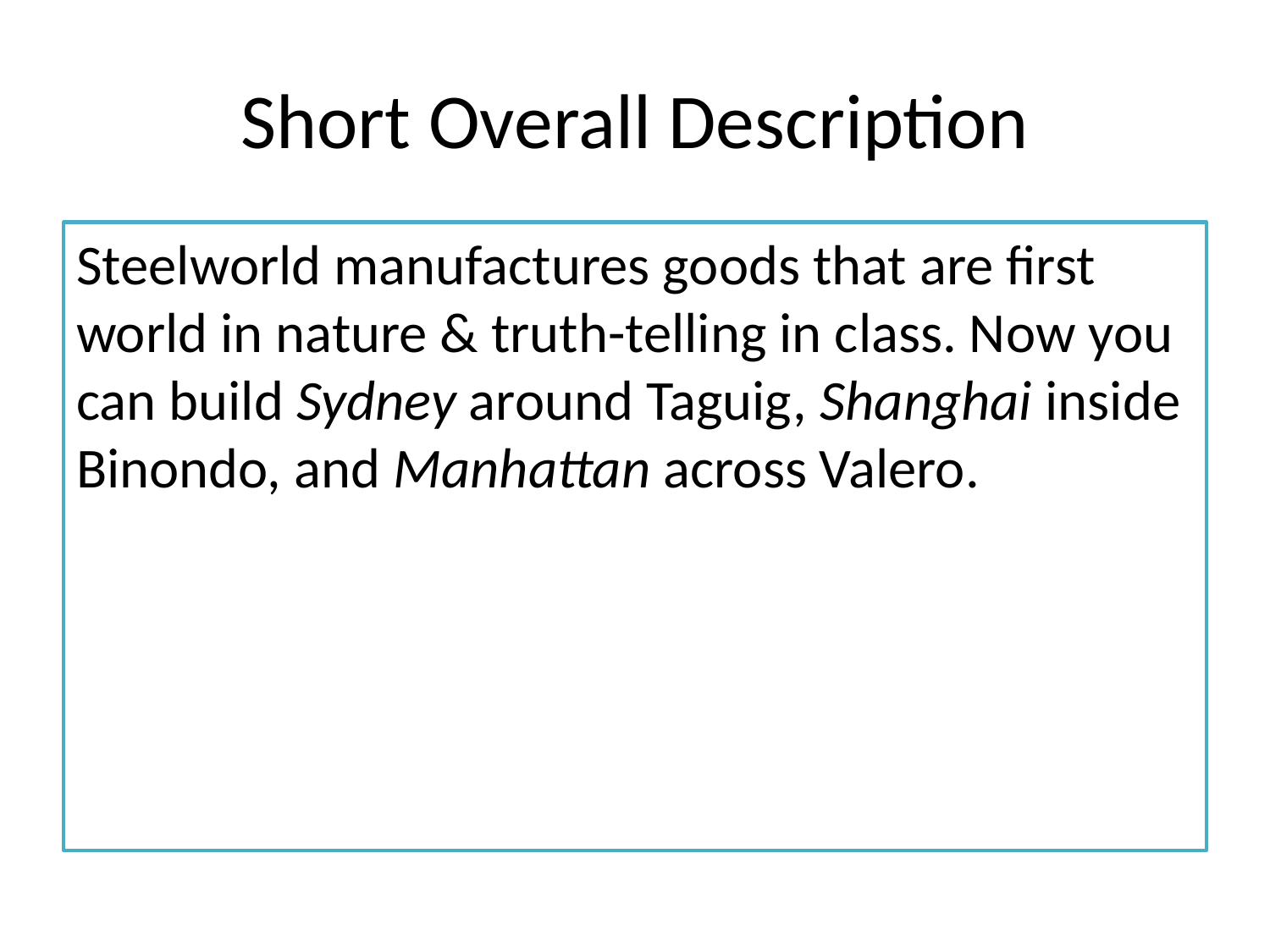

# Short Overall Description
Steelworld manufactures goods that are first world in nature & truth-telling in class. Now you can build Sydney around Taguig, Shanghai inside Binondo, and Manhattan across Valero.